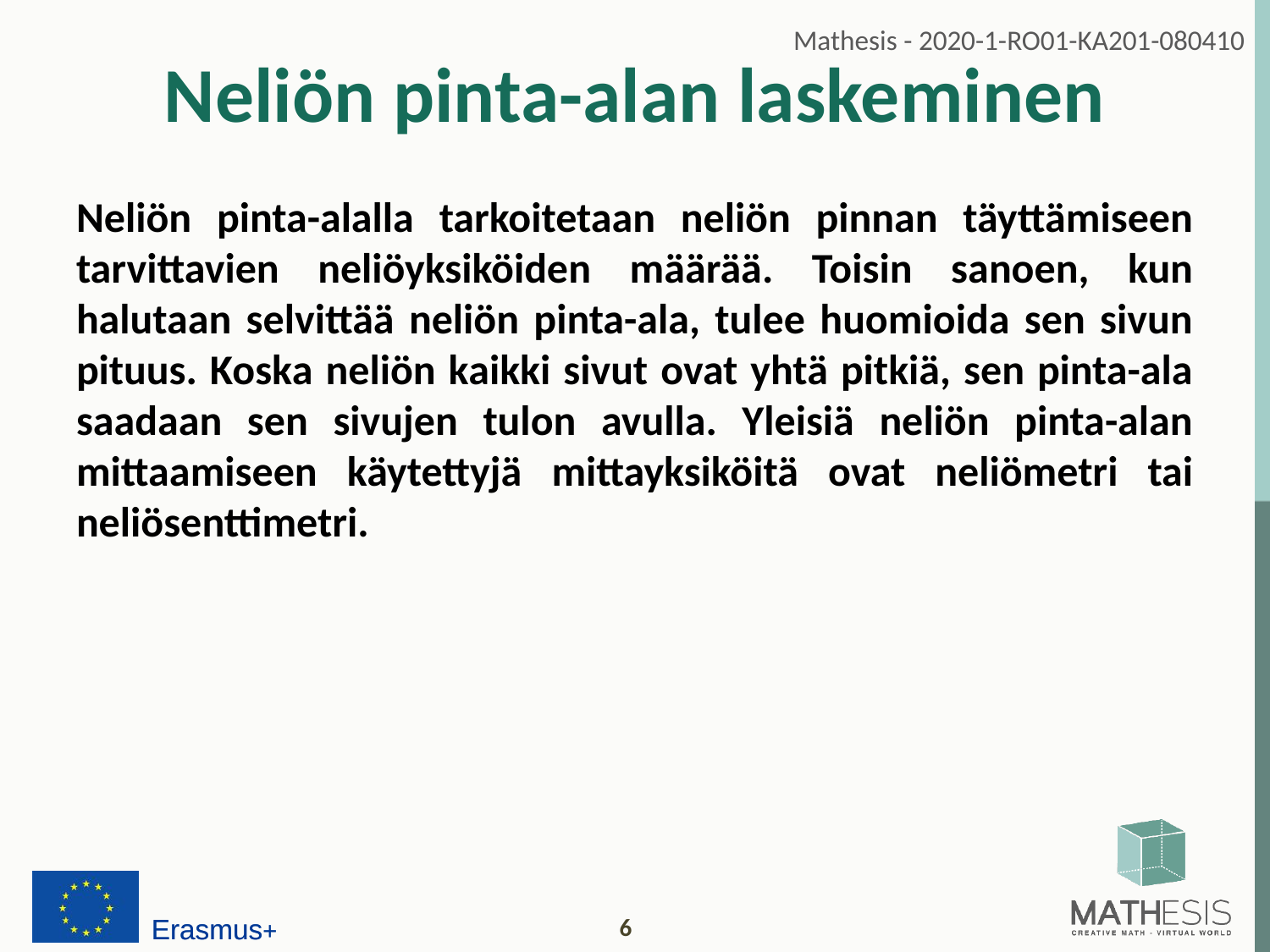

# Neliön pinta-alan laskeminen

Neliön pinta-alalla tarkoitetaan neliön pinnan täyttämiseen tarvittavien neliöyksiköiden määrää. Toisin sanoen, kun halutaan selvittää neliön pinta-ala, tulee huomioida sen sivun pituus. Koska neliön kaikki sivut ovat yhtä pitkiä, sen pinta-ala saadaan sen sivujen tulon avulla. Yleisiä neliön pinta-alan mittaamiseen käytettyjä mittayksiköitä ovat neliömetri tai neliösenttimetri.